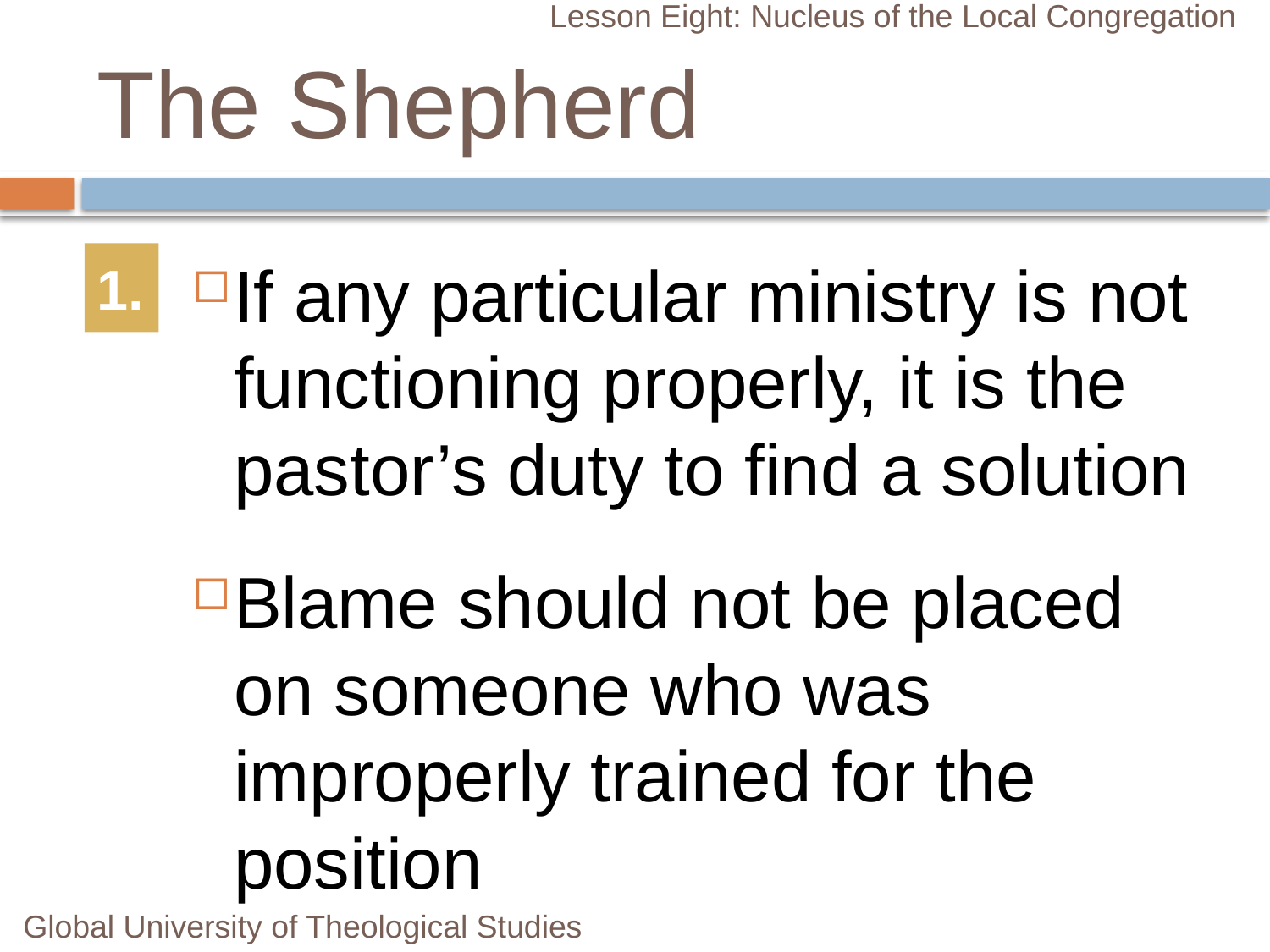

Lesson Eight: Nucleus of the Local Congregation
# The Shepherd
1.
If any particular ministry is not functioning properly, it is the pastor’s duty to find a solution
Blame should not be placed on someone who was improperly trained for the position
Global University of Theological Studies